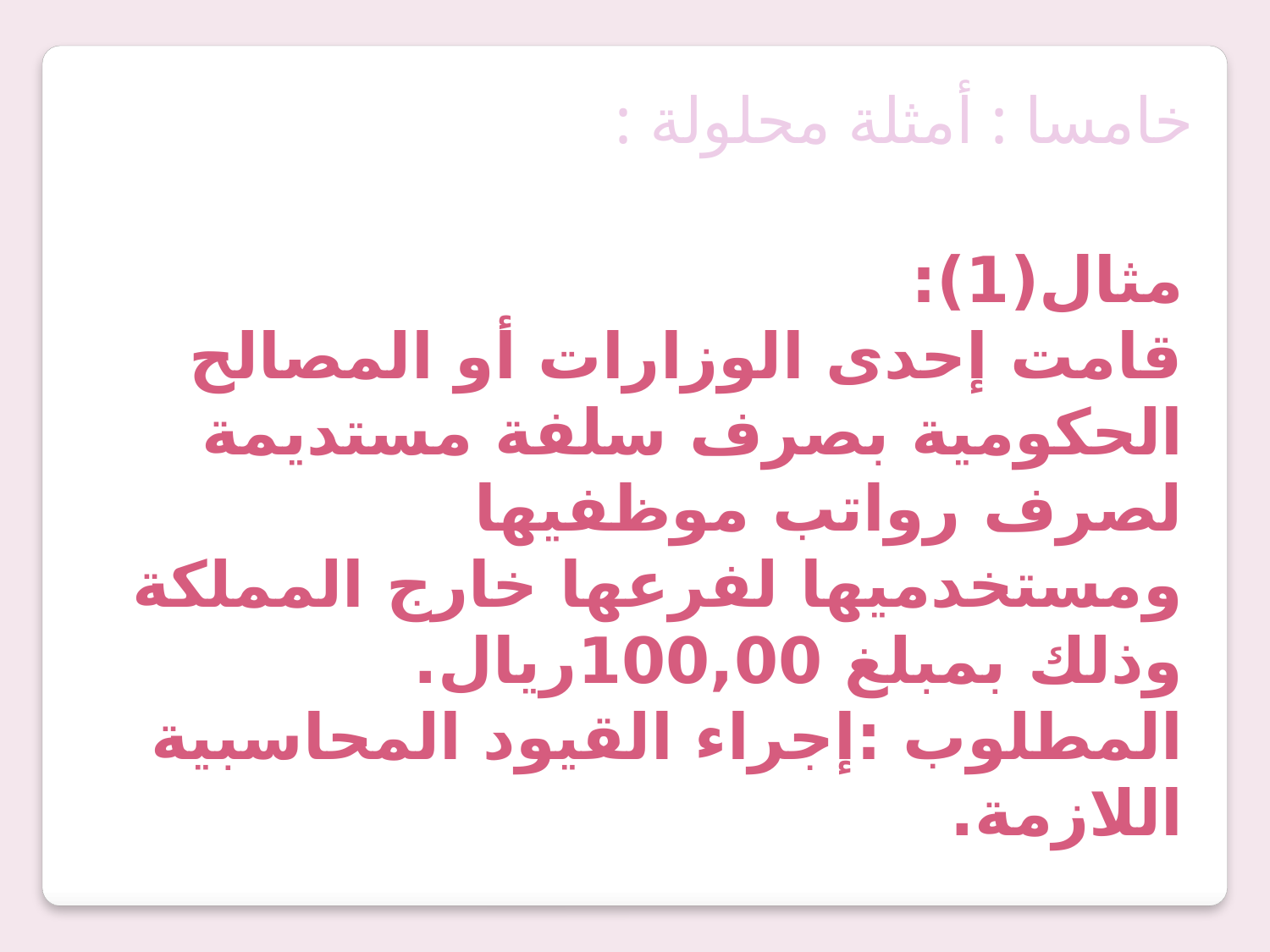

خامسا : أمثلة محلولة :
مثال(1):
قامت إحدى الوزارات أو المصالح الحكومية بصرف سلفة مستديمة لصرف رواتب موظفيها ومستخدميها لفرعها خارج المملكة وذلك بمبلغ 100,00ريال.
المطلوب :إجراء القيود المحاسبية اللازمة.